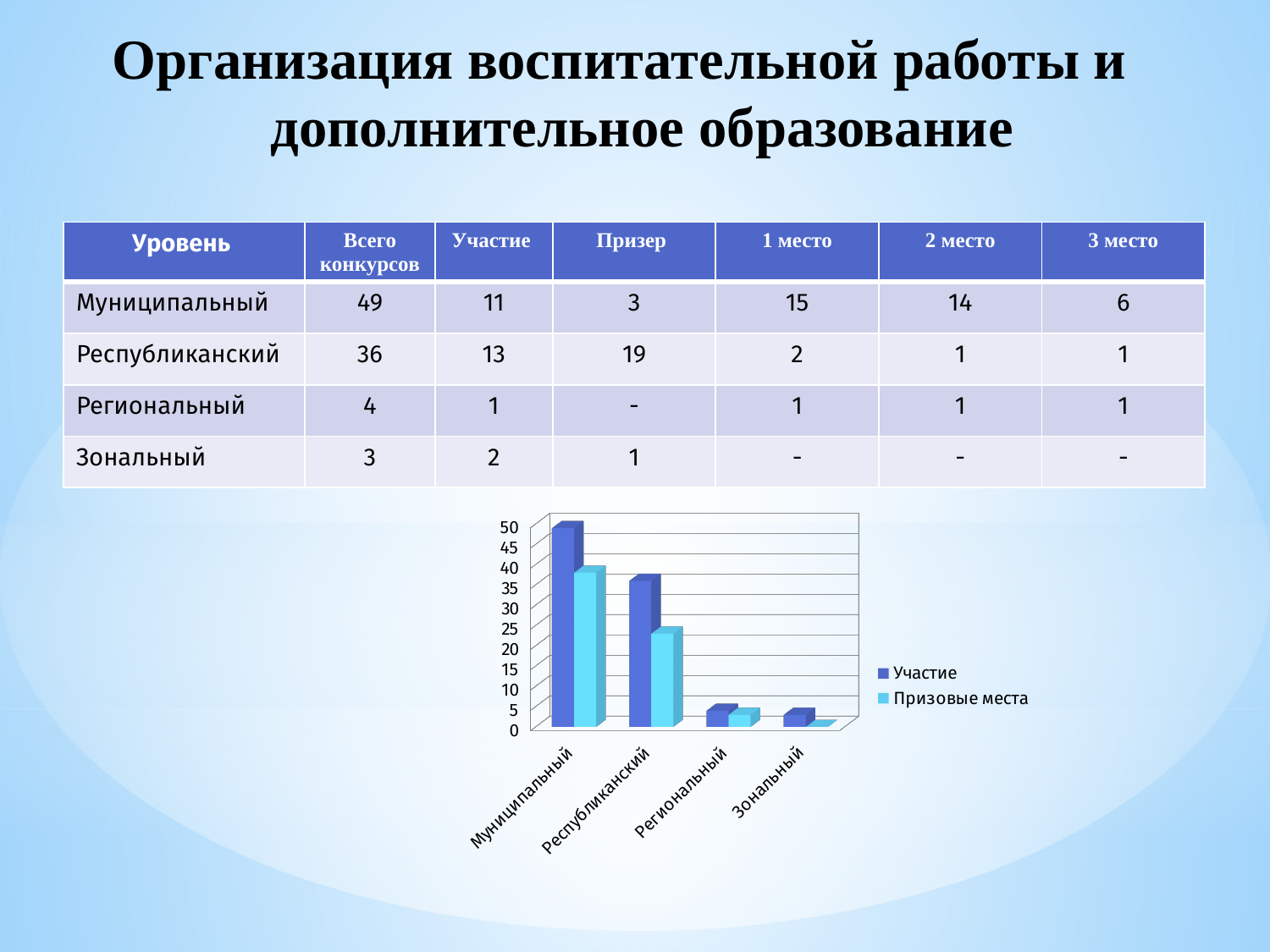

# Организация воспитательной работы и дополнительное образование
| Уровень | Всего конкурсов | Участие | Призер | 1 место | 2 место | 3 место |
| --- | --- | --- | --- | --- | --- | --- |
| Муниципальный | 49 | 11 | 3 | 15 | 14 | 6 |
| Республиканский | 36 | 13 | 19 | 2 | 1 | 1 |
| Региональный | 4 | 1 | - | 1 | 1 | 1 |
| Зональный | 3 | 2 | 1 | - | - | - |

[unsupported chart]